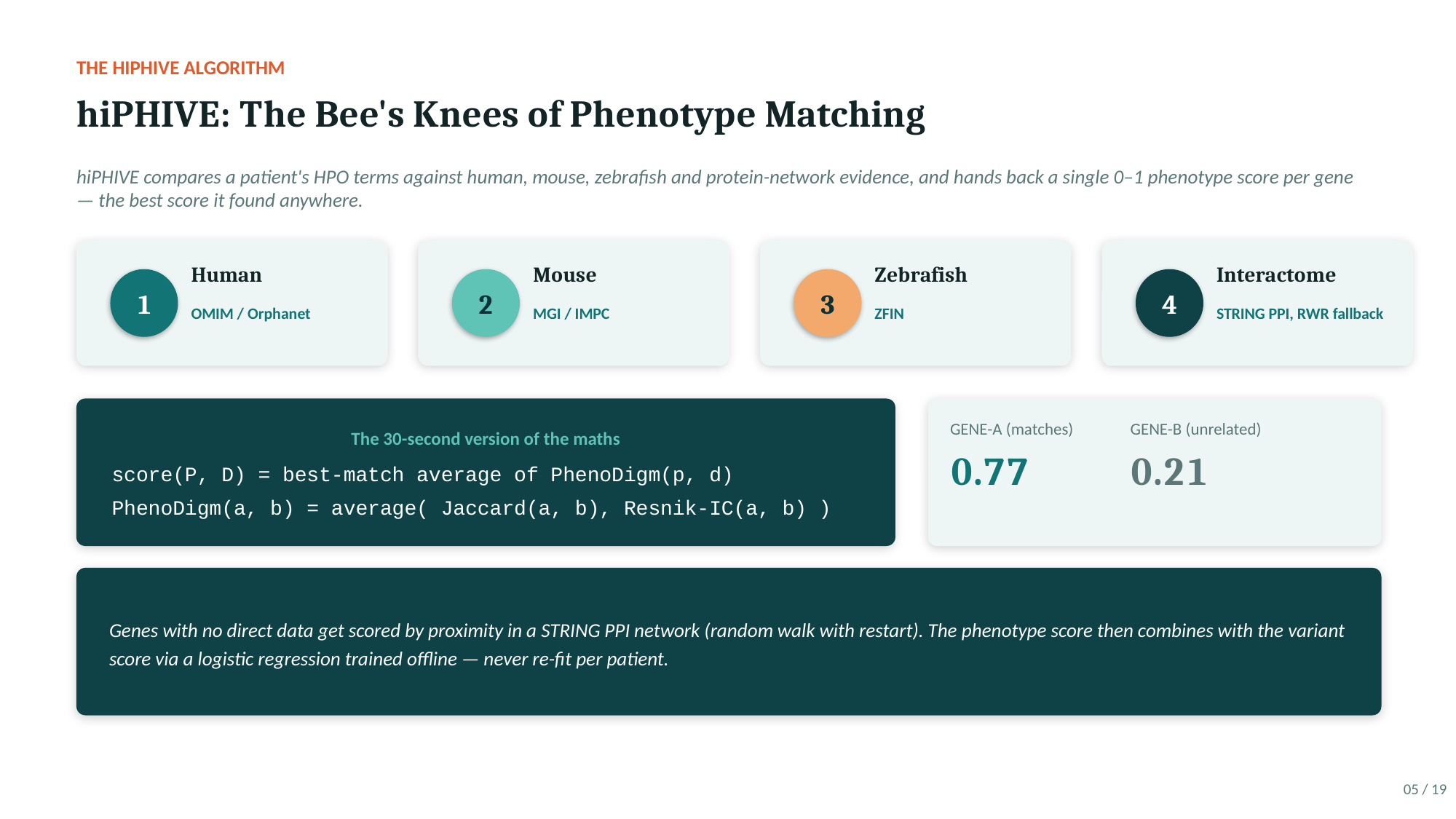

THE HIPHIVE ALGORITHM
hiPHIVE: The Bee's Knees of Phenotype Matching
hiPHIVE compares a patient's HPO terms against human, mouse, zebrafish and protein-network evidence, and hands back a single 0–1 phenotype score per gene — the best score it found anywhere.

Human
Mouse
Zebrafish
Interactome
1
2
3
4
OMIM / Orphanet
MGI / IMPC
ZFIN
STRING PPI, RWR fallback
The 30-second version of the maths
score(P, D) = best-match average of PhenoDigm(p, d)
PhenoDigm(a, b) = average( Jaccard(a, b), Resnik-IC(a, b) )

GENE-A (matches)
GENE-B (unrelated)
0.77
0.21

Genes with no direct data get scored by proximity in a STRING PPI network (random walk with restart). The phenotype score then combines with the variant score via a logistic regression trained offline — never re-fit per patient.
05 / 19